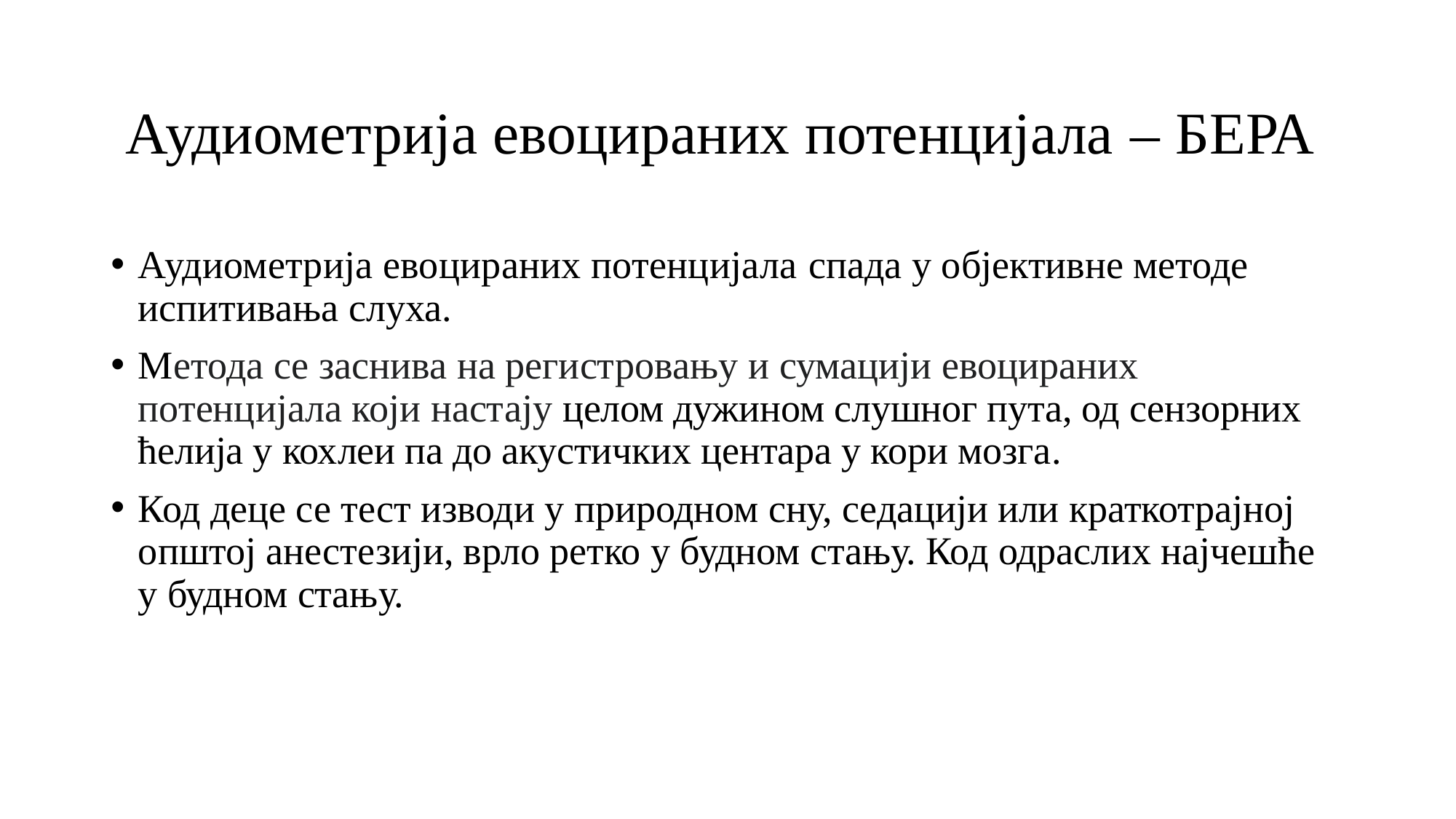

# Аудиометрија евоцираних потенцијала – БЕРА
Аудиометрија евоцираних потенцијала спада у објективне методе испитивања слуха.
Метода се заснива на регистровању и сумацији евоцираних потенцијала који настају целом дужином слушног пута, од сензорних ћелија у кохлеи па до акустичких центара у кори мозга.
Код деце се тест изводи у природном сну, седацији или краткотрајној општој анестезији, врло ретко у будном стању. Код одраслих најчешће у будном стању.